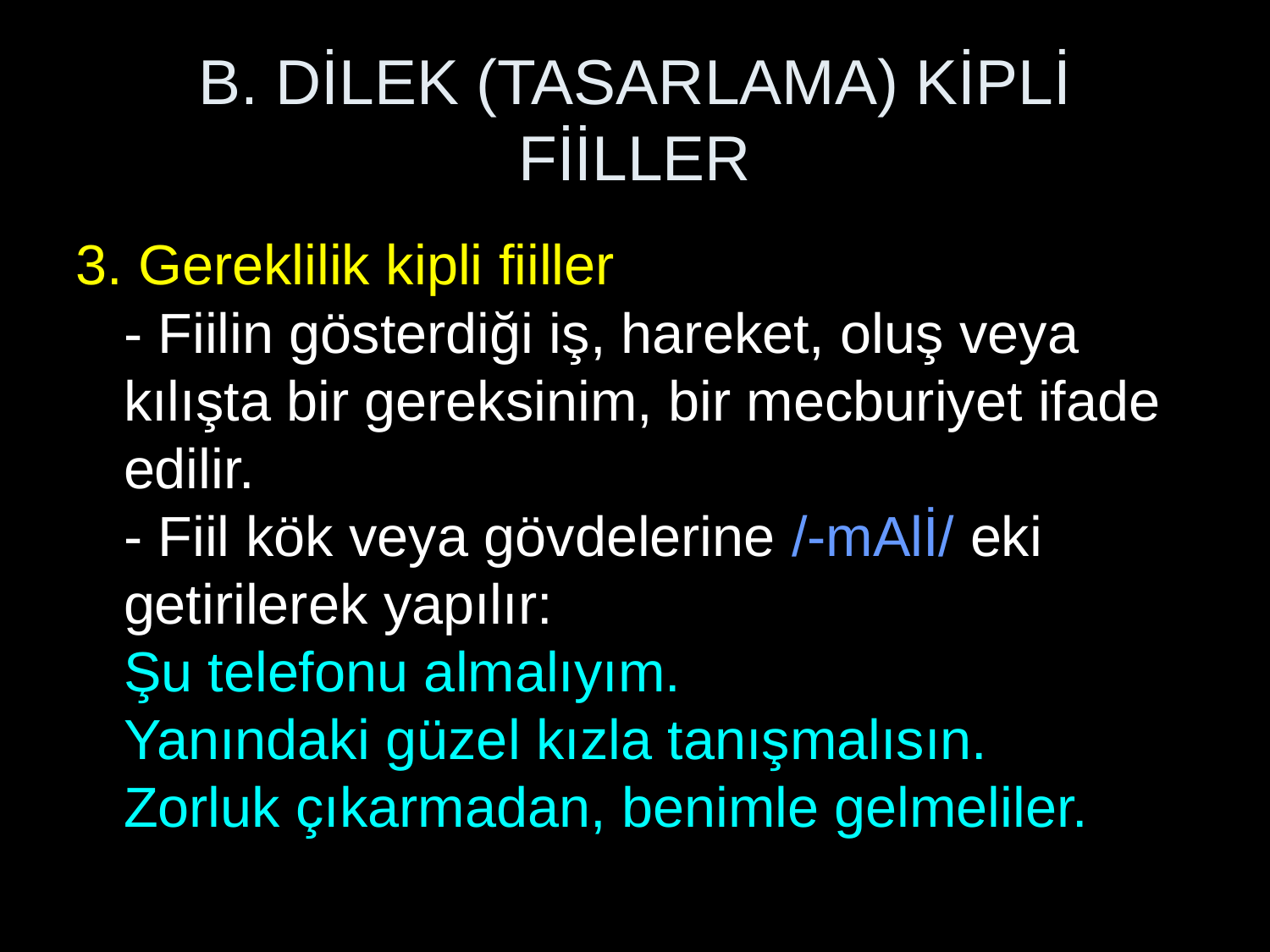

# B. DİLEK (TASARLAMA) KİPLİ FİİLLER
3. Gereklilik kipli fiiller
- Fiilin gösterdiği iş, hareket, oluş veya kılışta bir gereksinim, bir mecburiyet ifade edilir.
- Fiil kök veya gövdelerine /-mAlİ/ eki getirilerek yapılır:
Şu telefonu almalıyım.
Yanındaki güzel kızla tanışmalısın.
Zorluk çıkarmadan, benimle gelmeliler.